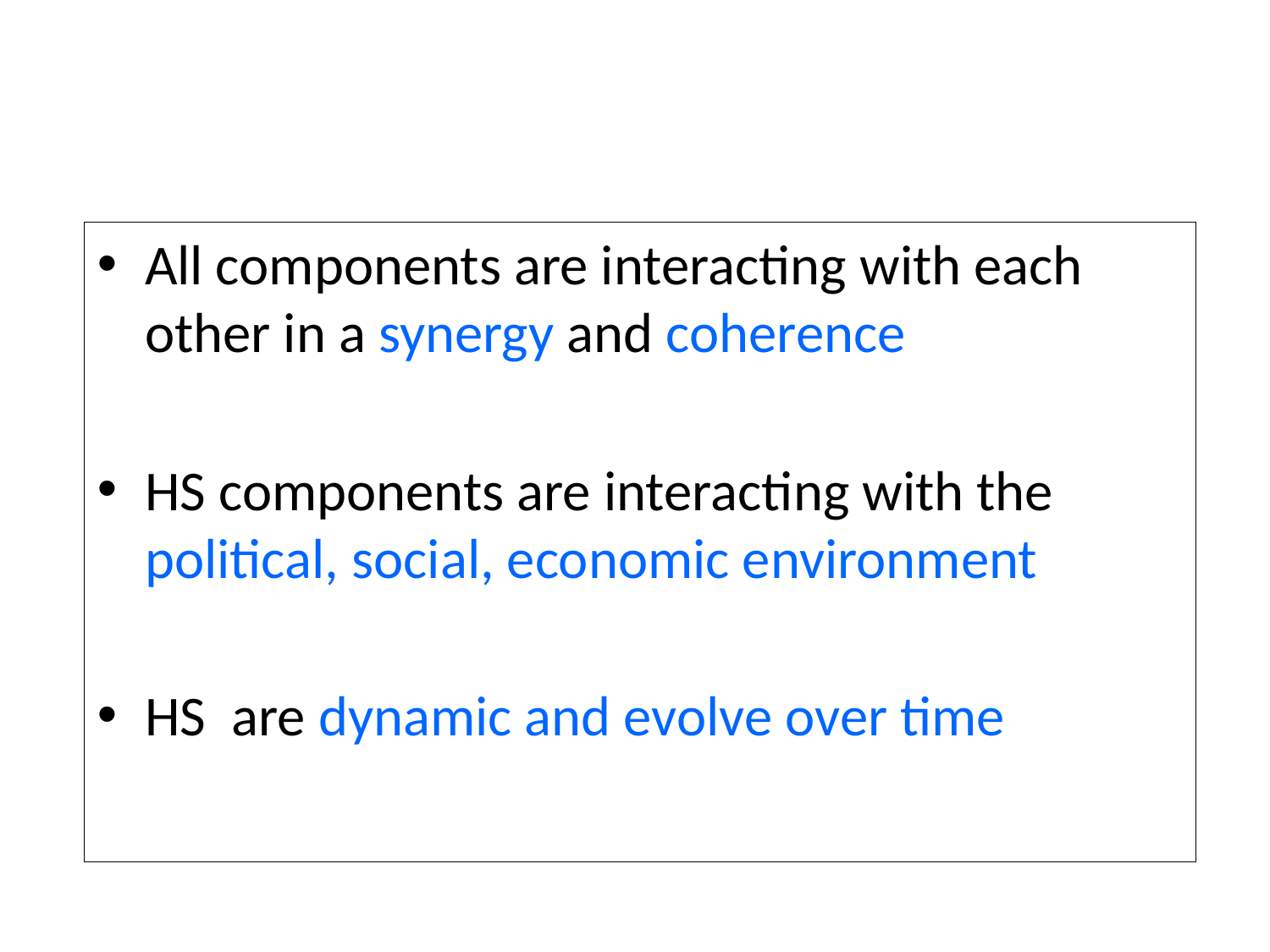

All components are interacting with each other in a synergy and coherence

HS components are interacting with the political, social, economic environment

HS  are dynamic and evolve over time